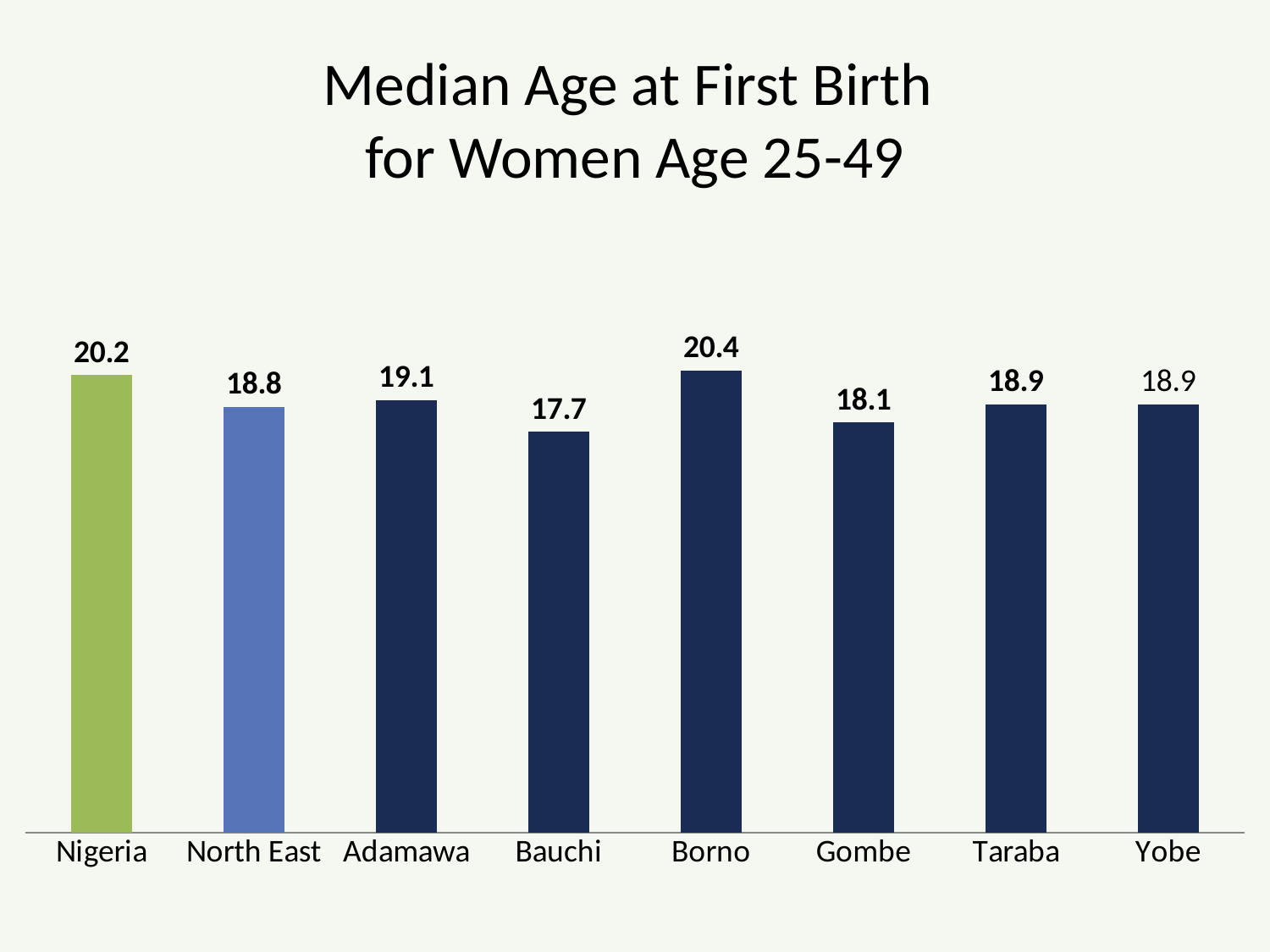

# Median Age at First Birth for Women Age 25-49

### Chart

| Category | Series 1 |
|---|---|
| Nigeria | 20.2 |
| North East | 18.8 |
| Adamawa | 19.1 |
| Bauchi | 17.7 |
| Borno | 20.4 |
| Gombe | 18.1 |
| Taraba | 18.9 |
| Yobe | 18.9 |